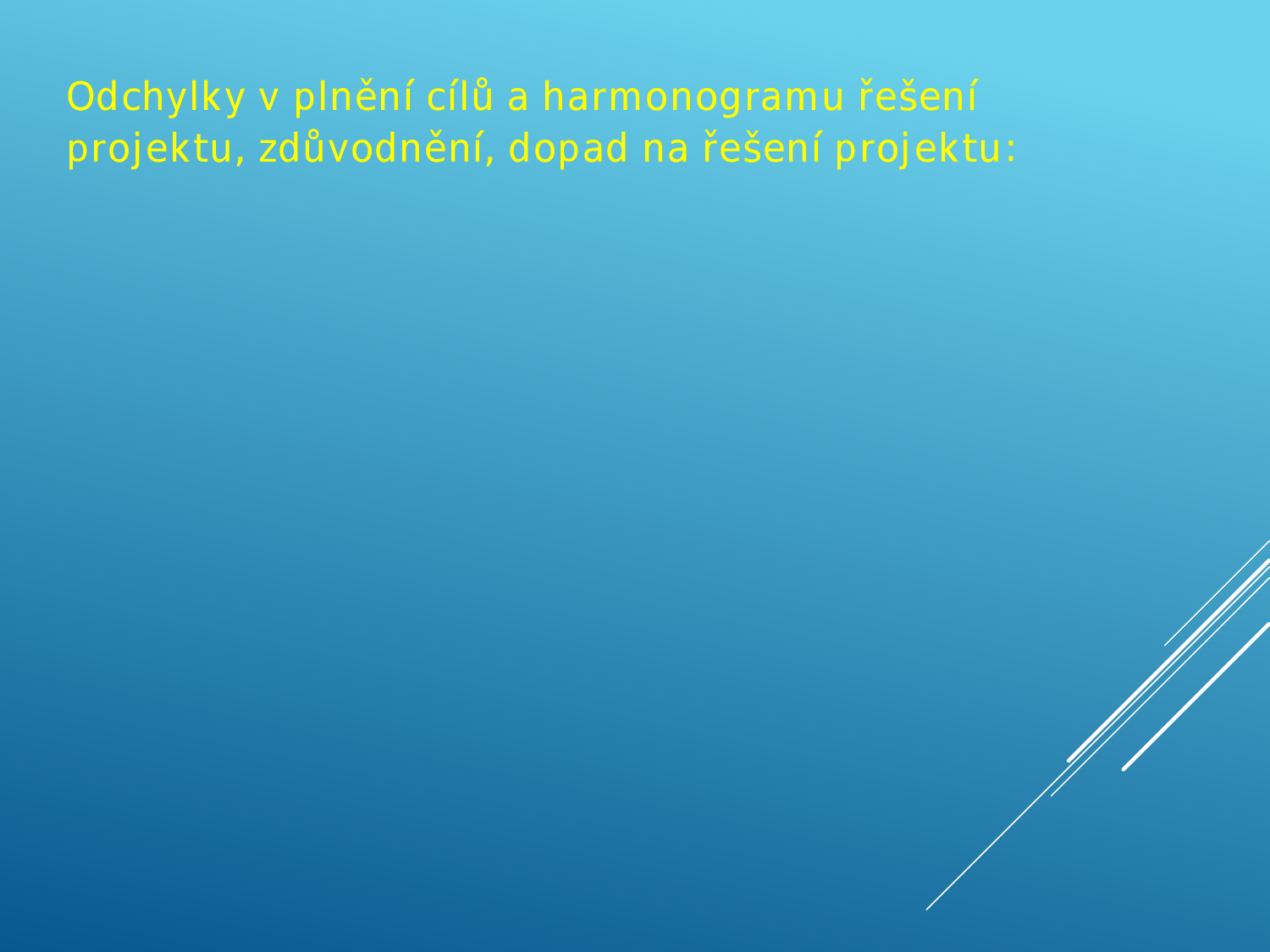

# Odchylky v plnění cílů a harmonogramu řešení projektu, zdůvodnění, dopad na řešení projektu: